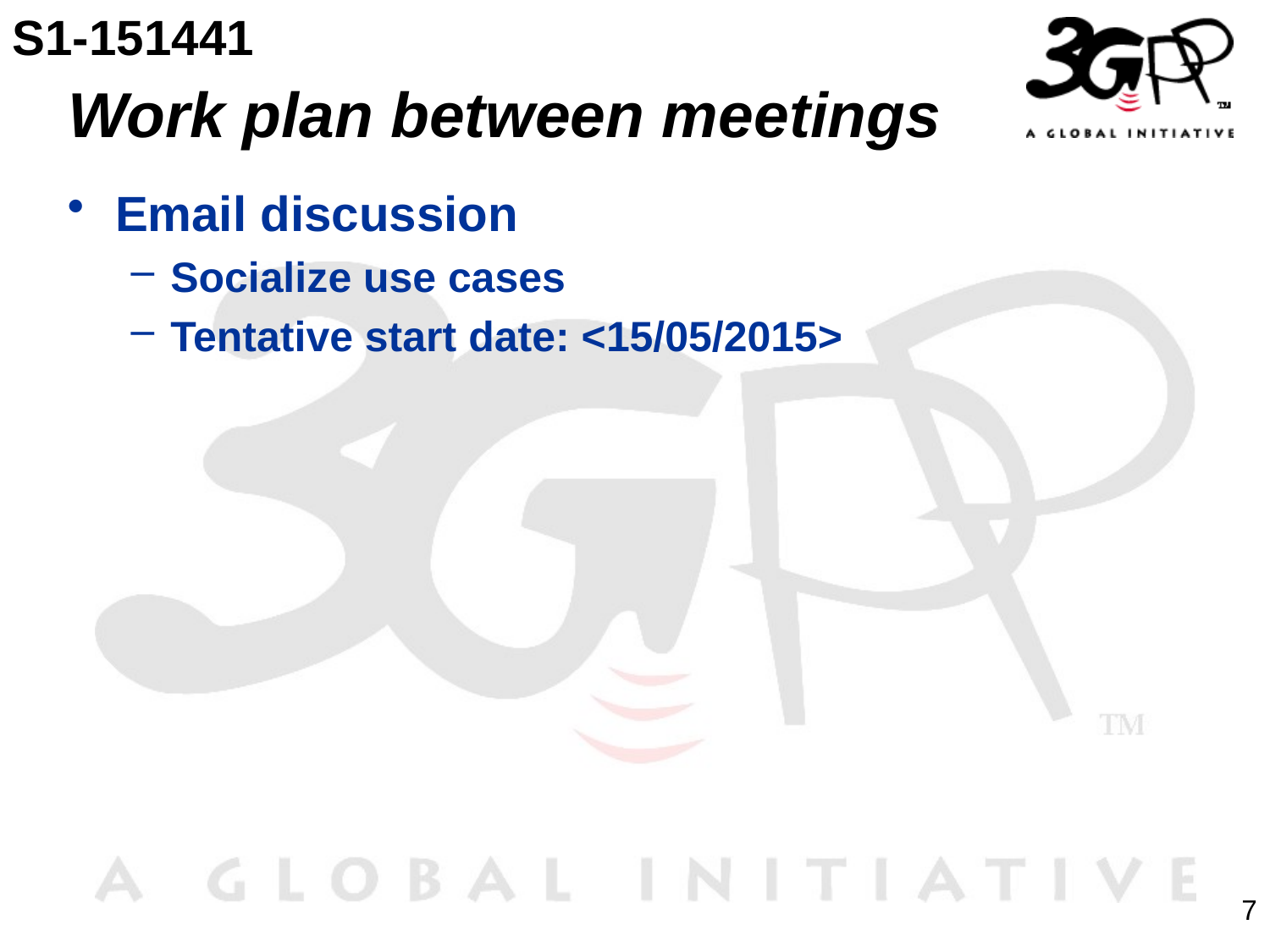

S1-151441
# Work plan between meetings
Email discussion
Socialize use cases
Tentative start date: <15/05/2015>
7